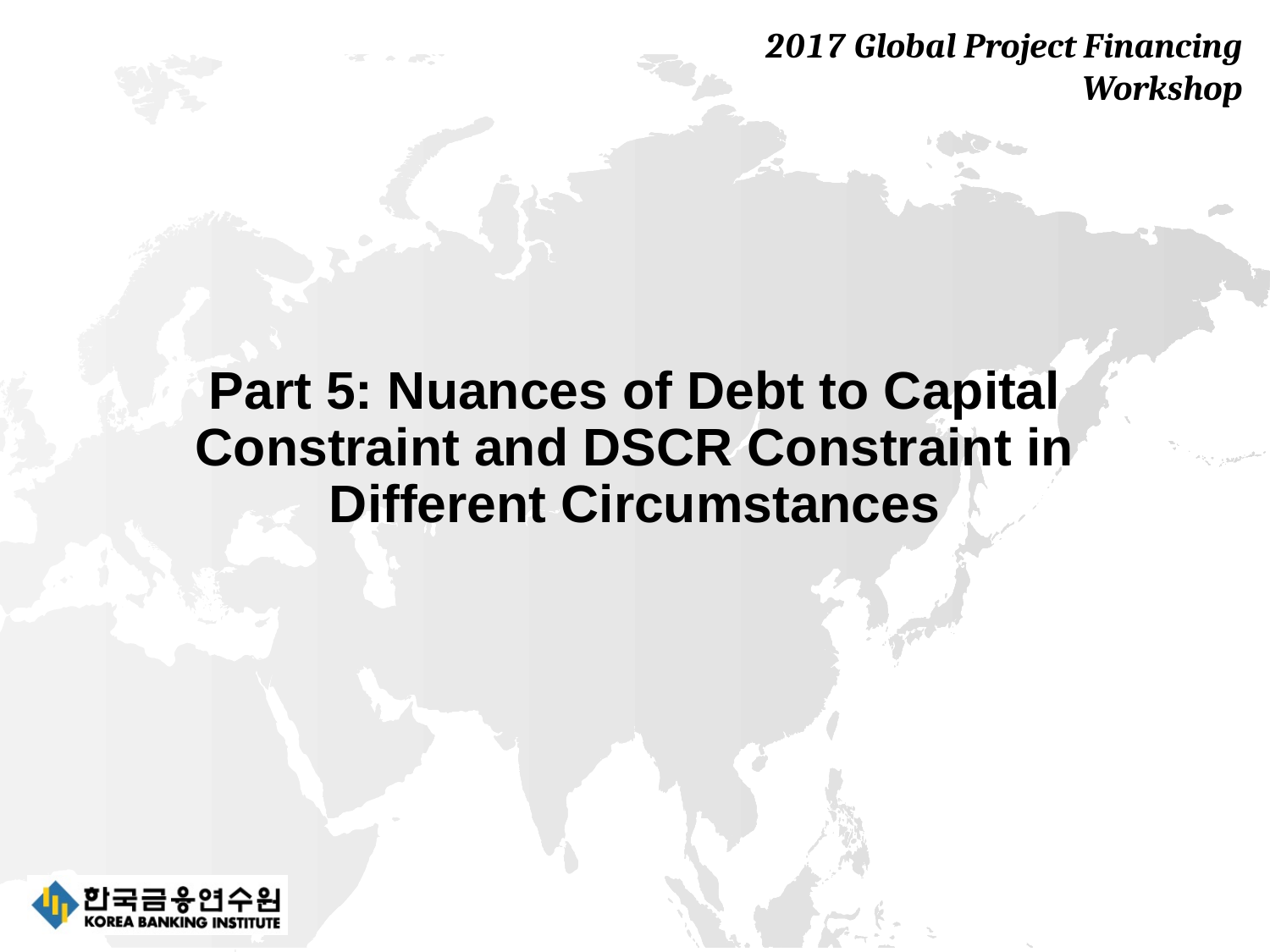

# Part 5: Nuances of Debt to Capital Constraint and DSCR Constraint in Different Circumstances